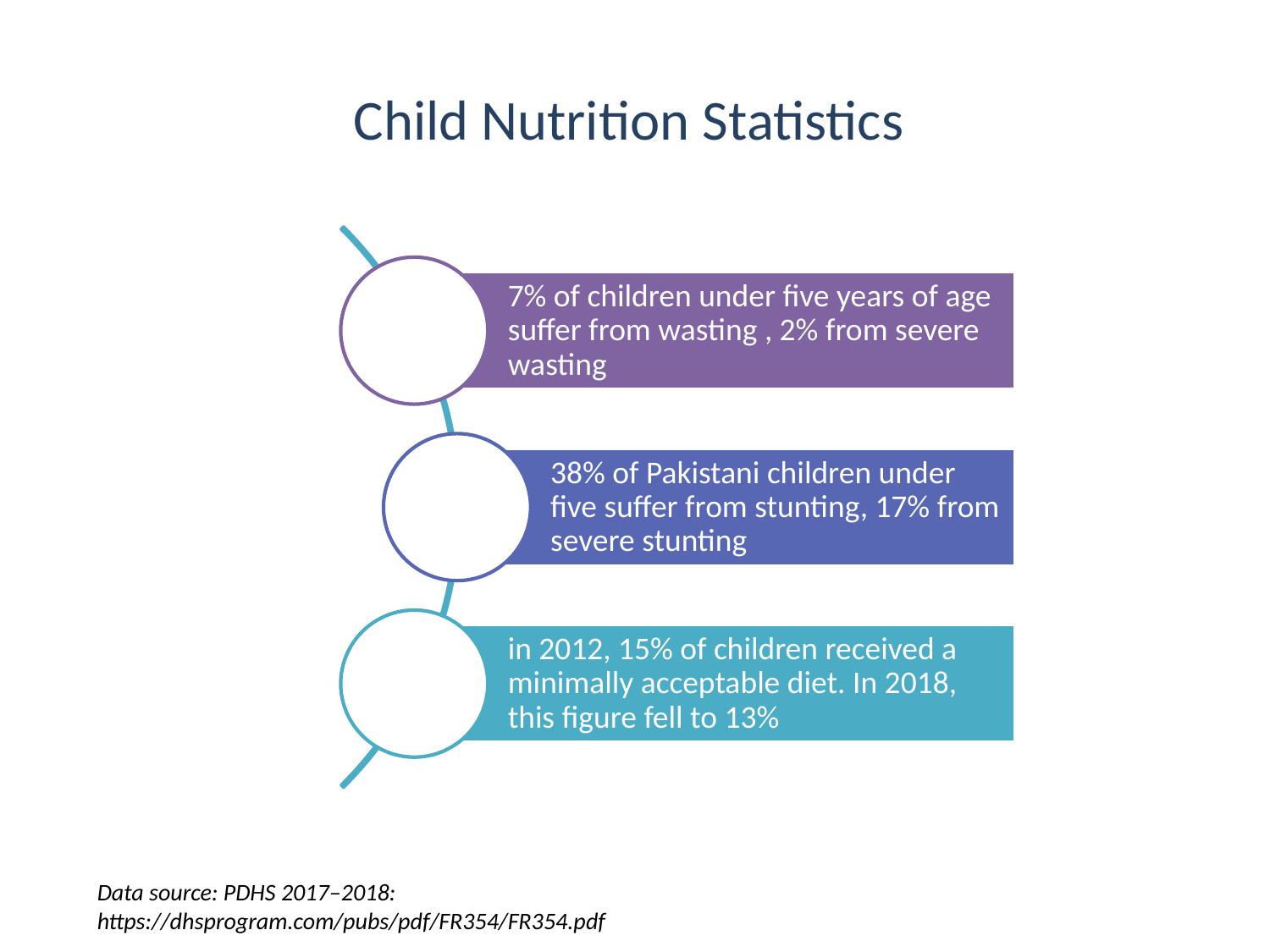

# Child Nutrition Statistics
7% of children under five years of age suffer from wasting , 2% from severe wasting
38% of Pakistani children under five suffer from stunting, 17% from severe stunting
in 2012, 15% of children received a minimally acceptable diet. In 2018, this figure fell to 13%
Data source: PDHS 2017–2018:
https://dhsprogram.com/pubs/pdf/FR354/FR354.pdf